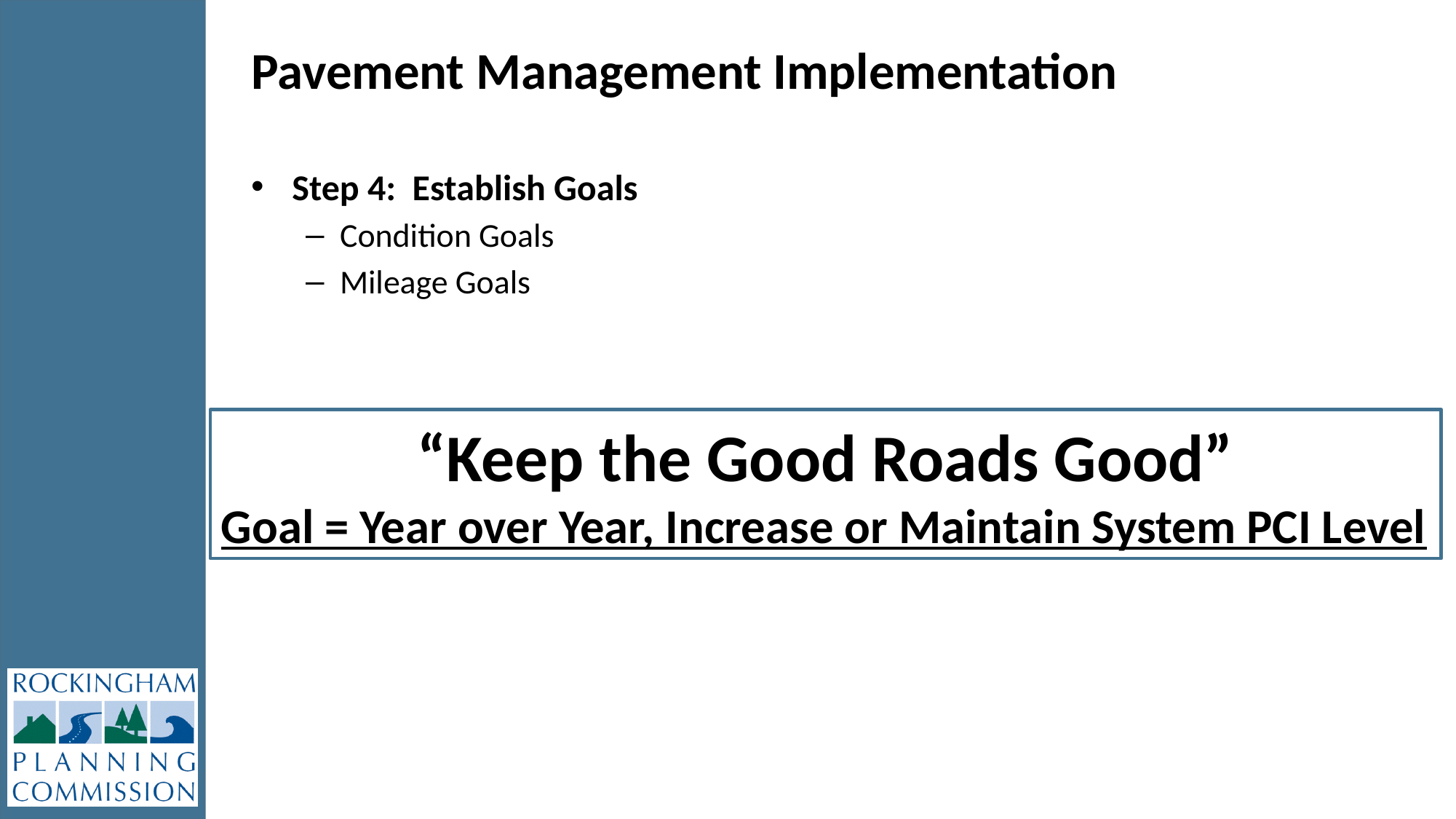

Pavement Management Implementation
Step 4:  Establish Goals
Condition Goals
Mileage Goals
“Keep the Good Roads Good”
Goal = Year over Year, Increase or Maintain System PCI Level